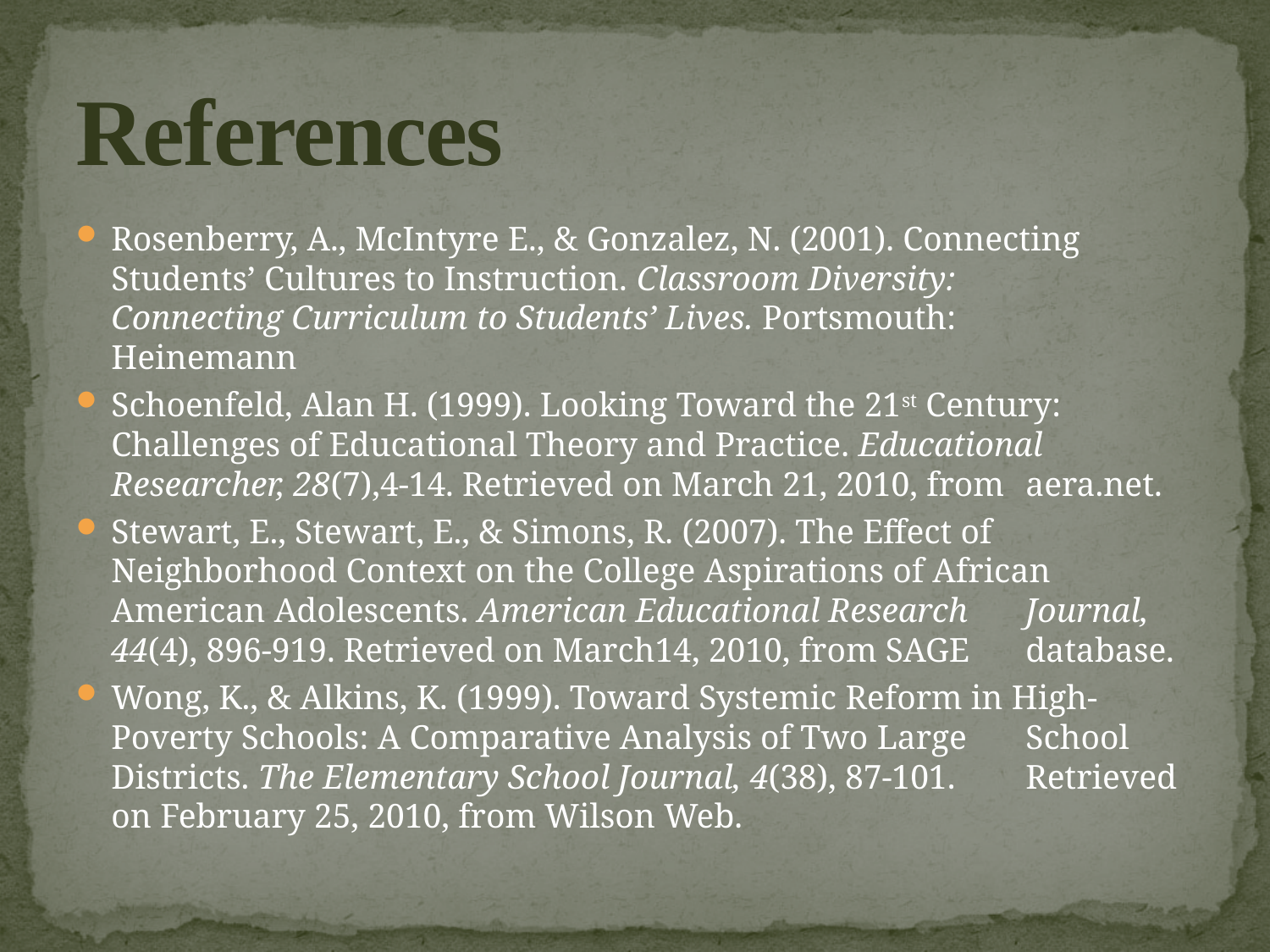

# References
Rosenberry, A., McIntyre E., & Gonzalez, N. (2001). Connecting 	Students’ Cultures to Instruction. Classroom Diversity: 	Connecting Curriculum to Students’ Lives. Portsmouth: 	Heinemann
Schoenfeld, Alan H. (1999). Looking Toward the 21st Century: 	Challenges of Educational Theory and Practice. Educational 	Researcher, 28(7),4-14. Retrieved on March 21, 2010, from 	aera.net.
Stewart, E., Stewart, E., & Simons, R. (2007). The Effect of 	Neighborhood Context on the College Aspirations of African 	American Adolescents. American Educational Research 	Journal, 44(4), 896-919. Retrieved on March14, 2010, from SAGE 	database.
Wong, K., & Alkins, K. (1999). Toward Systemic Reform in High-	Poverty Schools: A Comparative Analysis of Two Large 	School Districts. The Elementary School Journal, 4(38), 87-101. 	Retrieved on February 25, 2010, from Wilson Web.